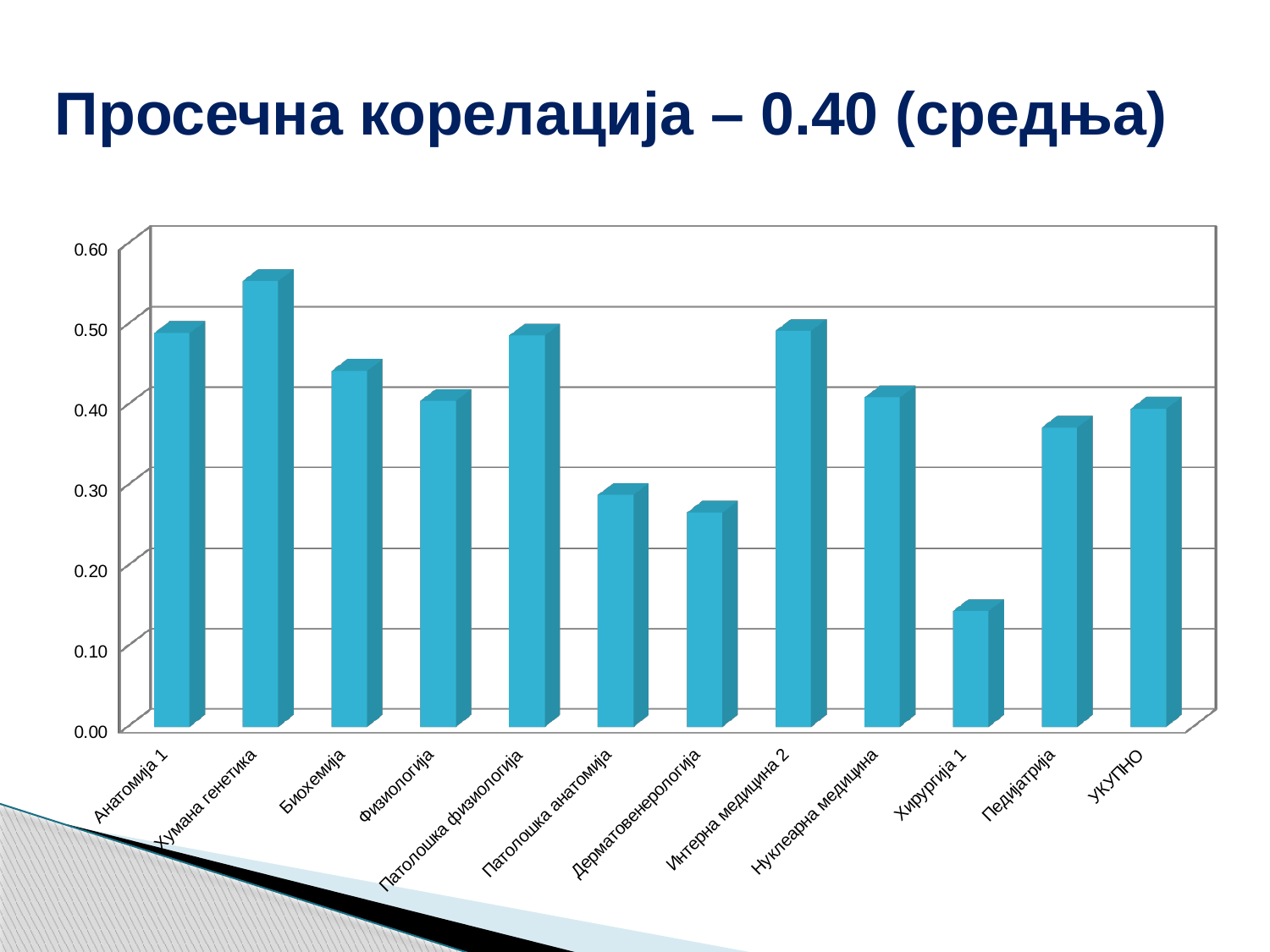

# Просечна корелација – 0.40 (средња)

[unsupported chart]

[unsupported chart]